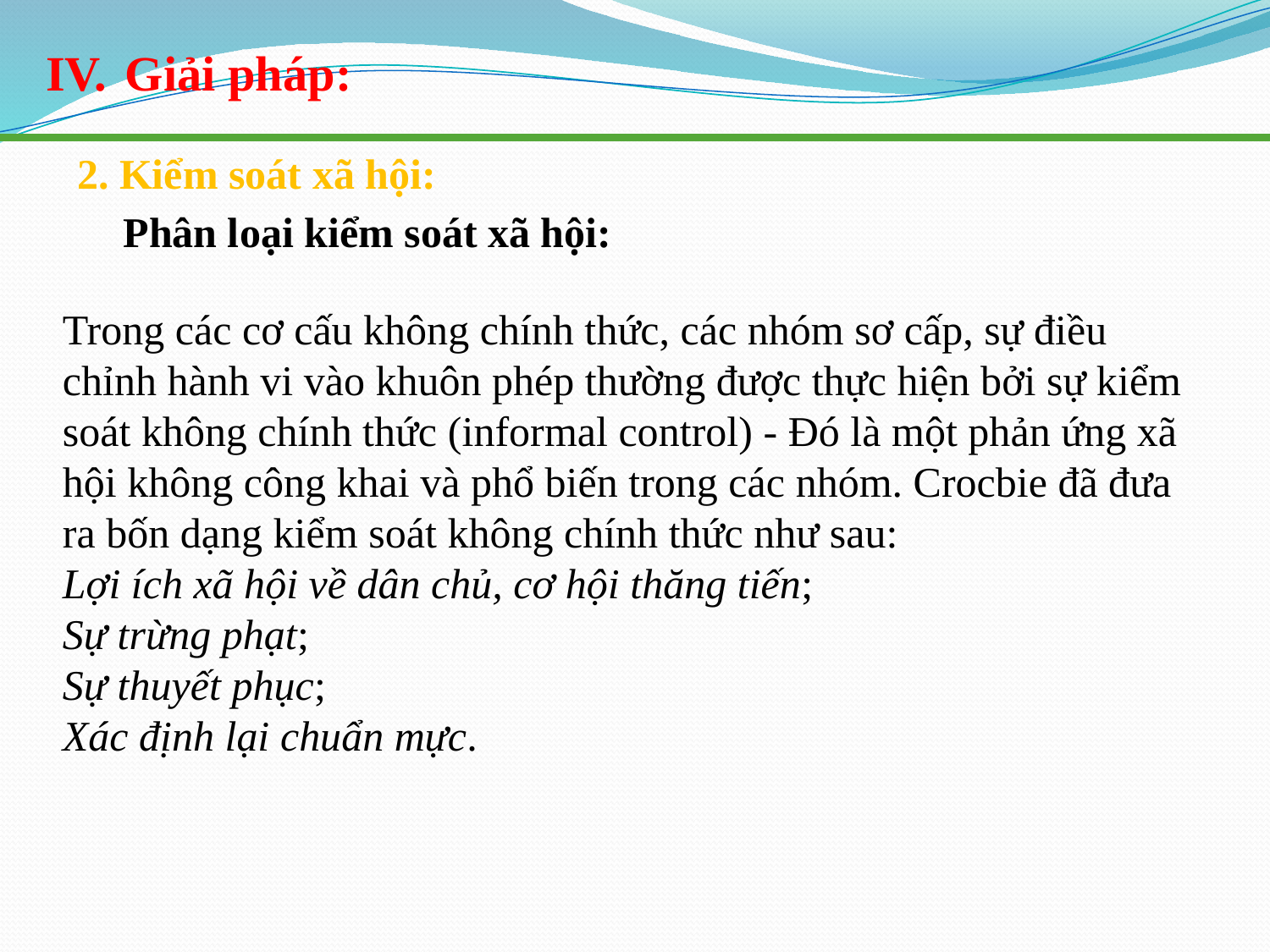

Giải pháp:
2. Kiểm soát xã hội:
Phân loại kiểm soát xã hội:
Trong các cơ cấu không chính thức, các nhóm sơ cấp, sự điều chỉnh hành vi vào khuôn phép thường được thực hiện bởi sự kiểm soát không chính thức (informal control) - Đó là một phản ứng xã hội không công khai và phổ biến trong các nhóm. Crocbie đã đưa ra bốn dạng kiểm soát không chính thức như sau:
Lợi ích xã hội về dân chủ, cơ hội thăng tiến;
Sự trừng phạt;
Sự thuyết phục;
Xác định lại chuẩn mực.